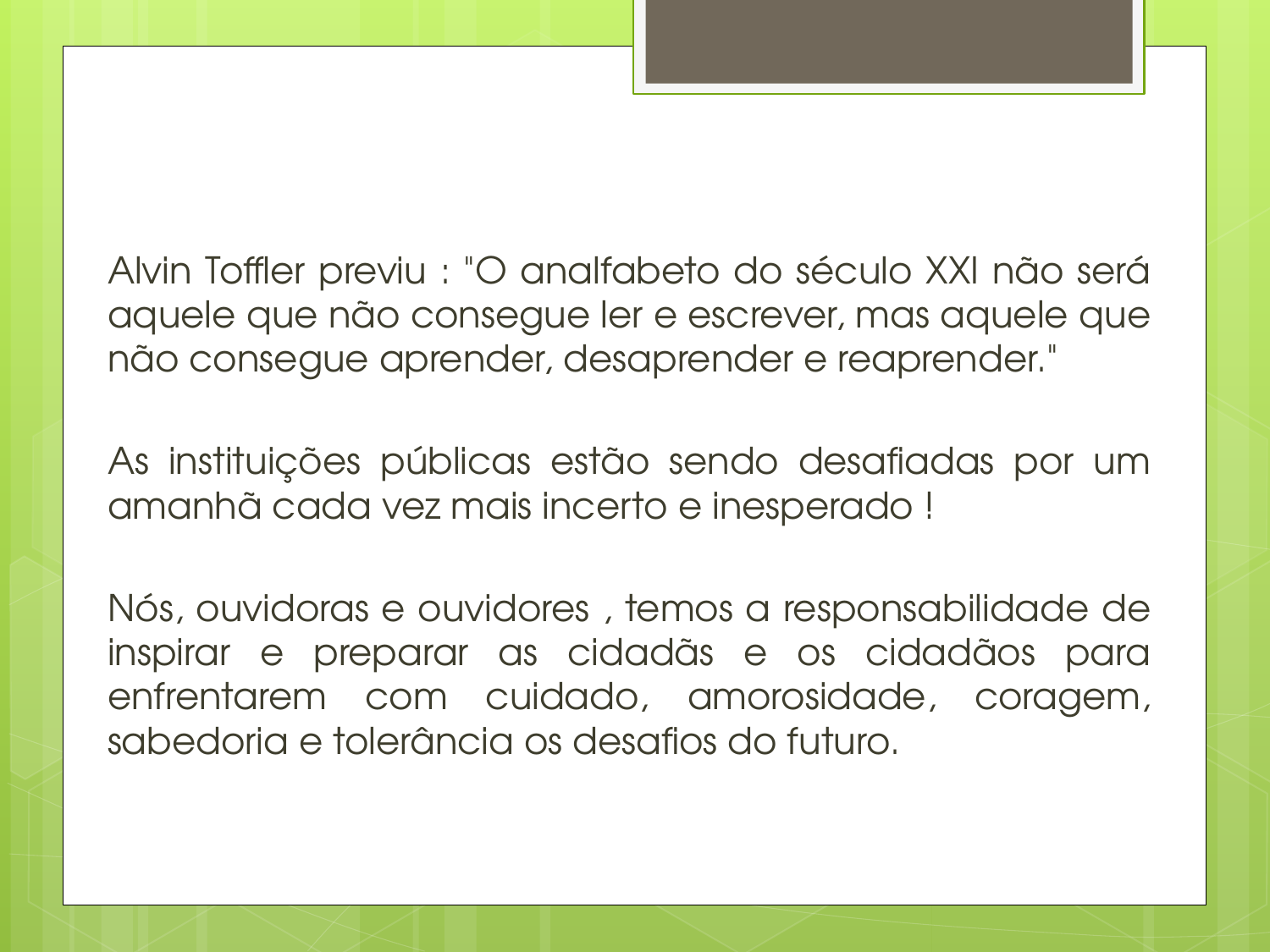

#

Alvin Toffler previu : "O analfabeto do século XXI não será aquele que não consegue ler e escrever, mas aquele que não consegue aprender, desaprender e reaprender."

As instituições públicas estão sendo desafiadas por um amanhã cada vez mais incerto e inesperado !

Nós, ouvidoras e ouvidores , temos a responsabilidade de inspirar e preparar as cidadãs e os cidadãos para enfrentarem com cuidado, amorosidade, coragem, sabedoria e tolerância os desafios do futuro.